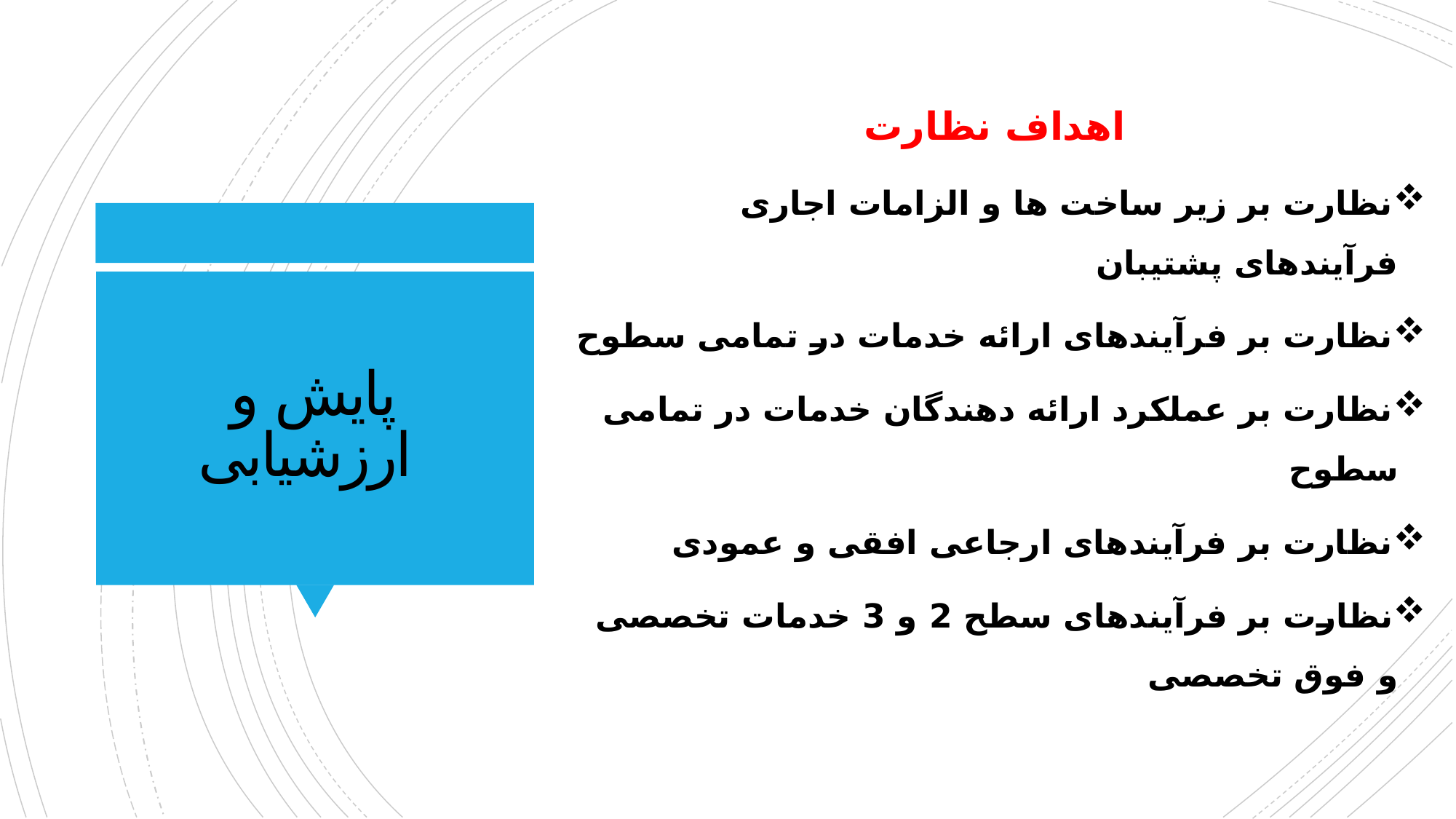

اهداف نظارت
نظارت بر زیر ساخت ها و الزامات اجاری فرآیندهای پشتیبان
نظارت بر فرآیندهای ارائه خدمات در تمامی سطوح
نظارت بر عملکرد ارائه دهندگان خدمات در تمامی سطوح
نظارت بر فرآیندهای ارجاعی افقی و عمودی
نظارت بر فرآیندهای سطح 2 و 3 خدمات تخصصی و فوق تخصصی
# پایش و ارزشیابی